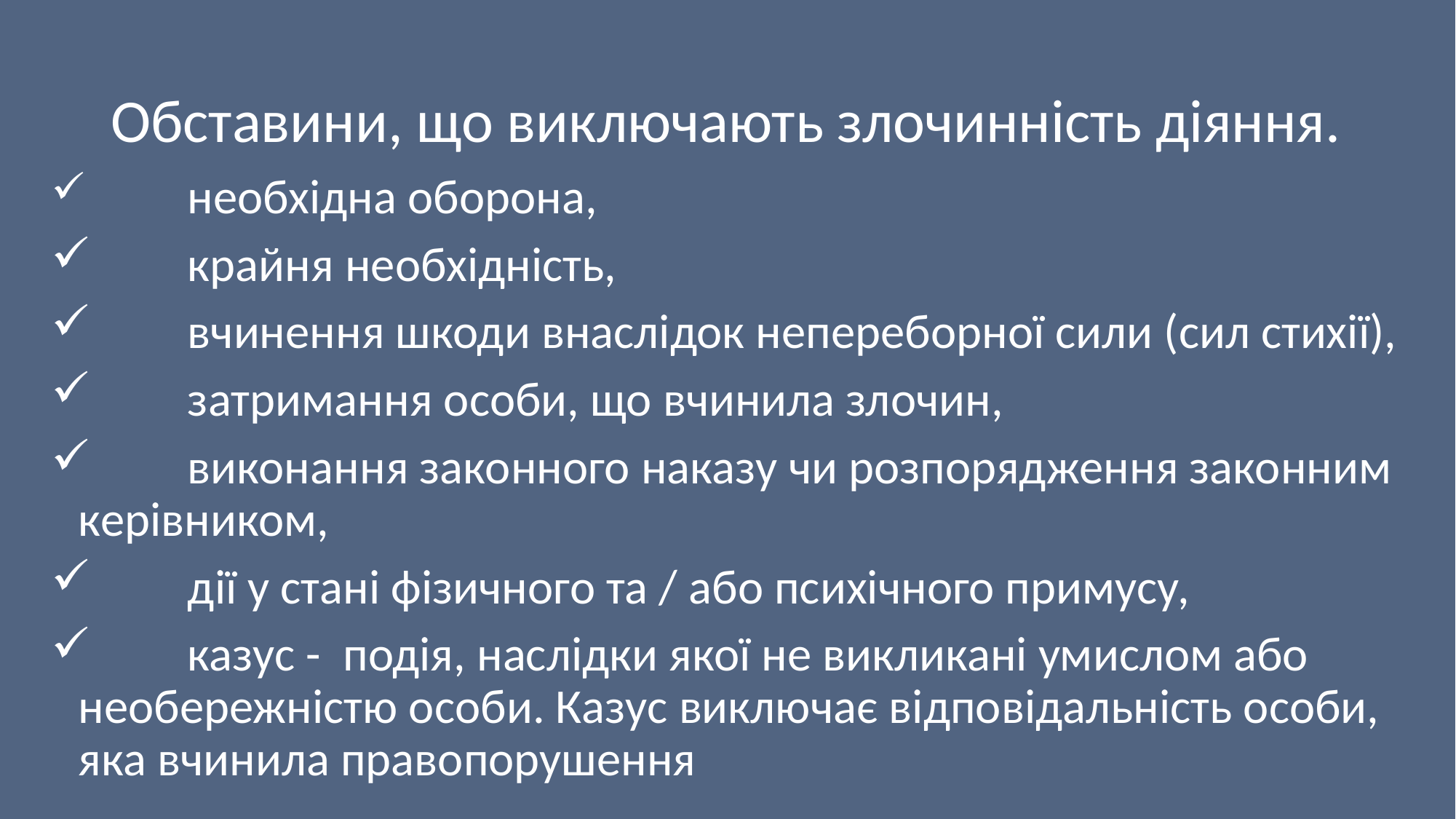

# Обставини, що виключають злочинність діяння.
	необхідна оборона,
	крайня необхідність,
	вчинення шкоди внаслідок непереборної сили (сил стихії),
	затримання особи, що вчинила злочин,
	виконання законного наказу чи розпорядження законним керівником,
	дії у стані фізичного та / або психічного примусу,
	казус -  подія, наслідки якої не викликані умислом або необережністю особи. Казус виключає відповідальність особи, яка вчинила правопорушення